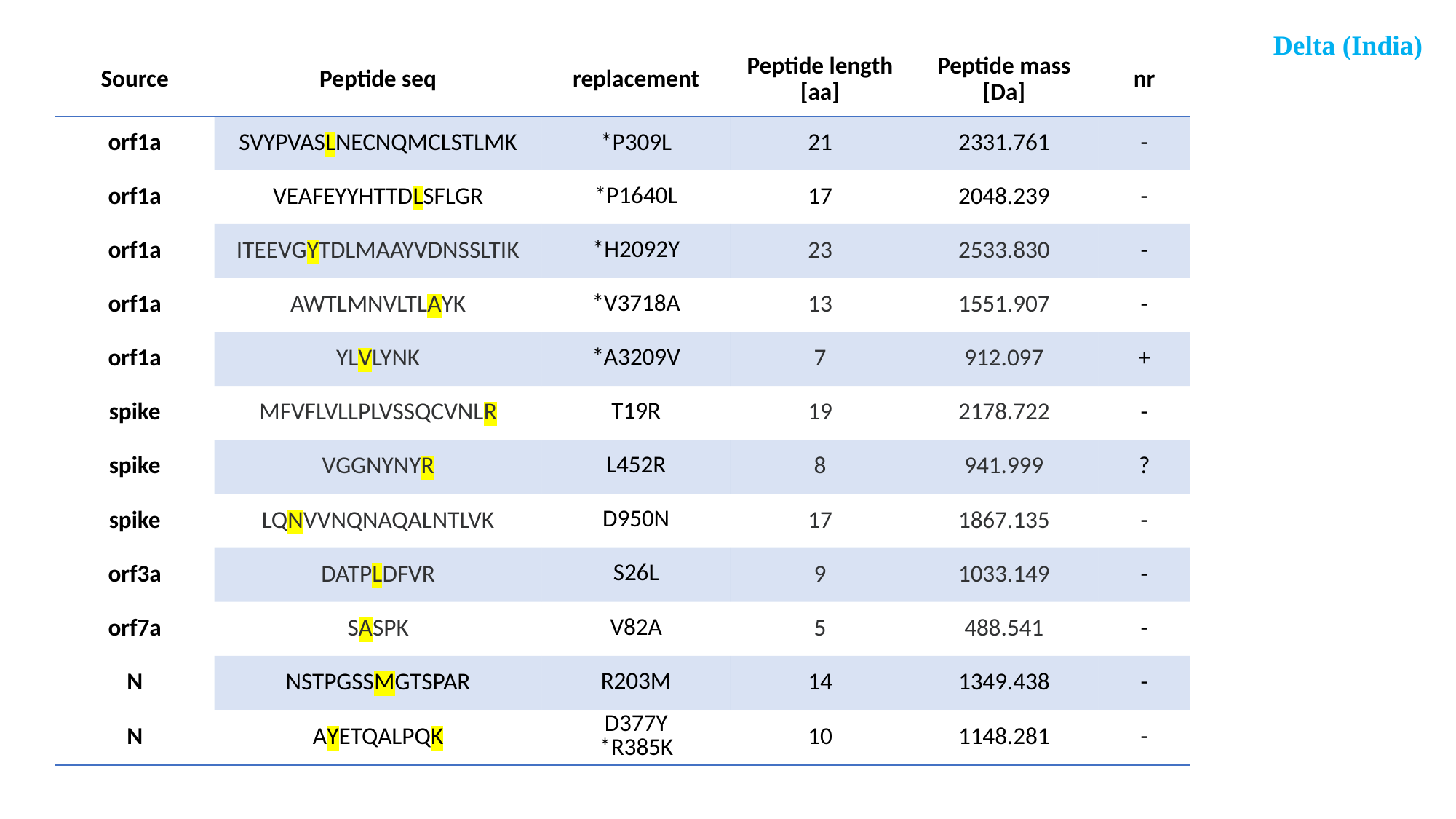

Delta (India)
| Source | Peptide seq | replacement | Peptide length [aa] | Peptide mass [Da] | nr |
| --- | --- | --- | --- | --- | --- |
| orf1a | SVYPVASLNECNQMCLSTLMK | \*P309L | 21 | 2331.761 | - |
| orf1a | VEAFEYYHTTDLSFLGR | \*P1640L | 17 | 2048.239 | - |
| orf1a | ITEEVGYTDLMAAYVDNSSLTIK | \*H2092Y | 23 | 2533.830 | - |
| orf1a | AWTLMNVLTLAYK | \*V3718A | 13 | 1551.907 | - |
| orf1a | YLVLYNK | \*A3209V | 7 | 912.097 | + |
| spike | MFVFLVLLPLVSSQCVNLR | T19R | 19 | 2178.722 | - |
| spike | VGGNYNYR | L452R | 8 | 941.999 | ? |
| spike | LQNVVNQNAQALNTLVK | D950N | 17 | 1867.135 | - |
| orf3a | DATPLDFVR | S26L | 9 | 1033.149 | - |
| orf7a | SASPK | V82A | 5 | 488.541 | - |
| N | NSTPGSSMGTSPAR | R203M | 14 | 1349.438 | - |
| N | AYETQALPQK | D377Y \*R385K | 10 | 1148.281 | - |